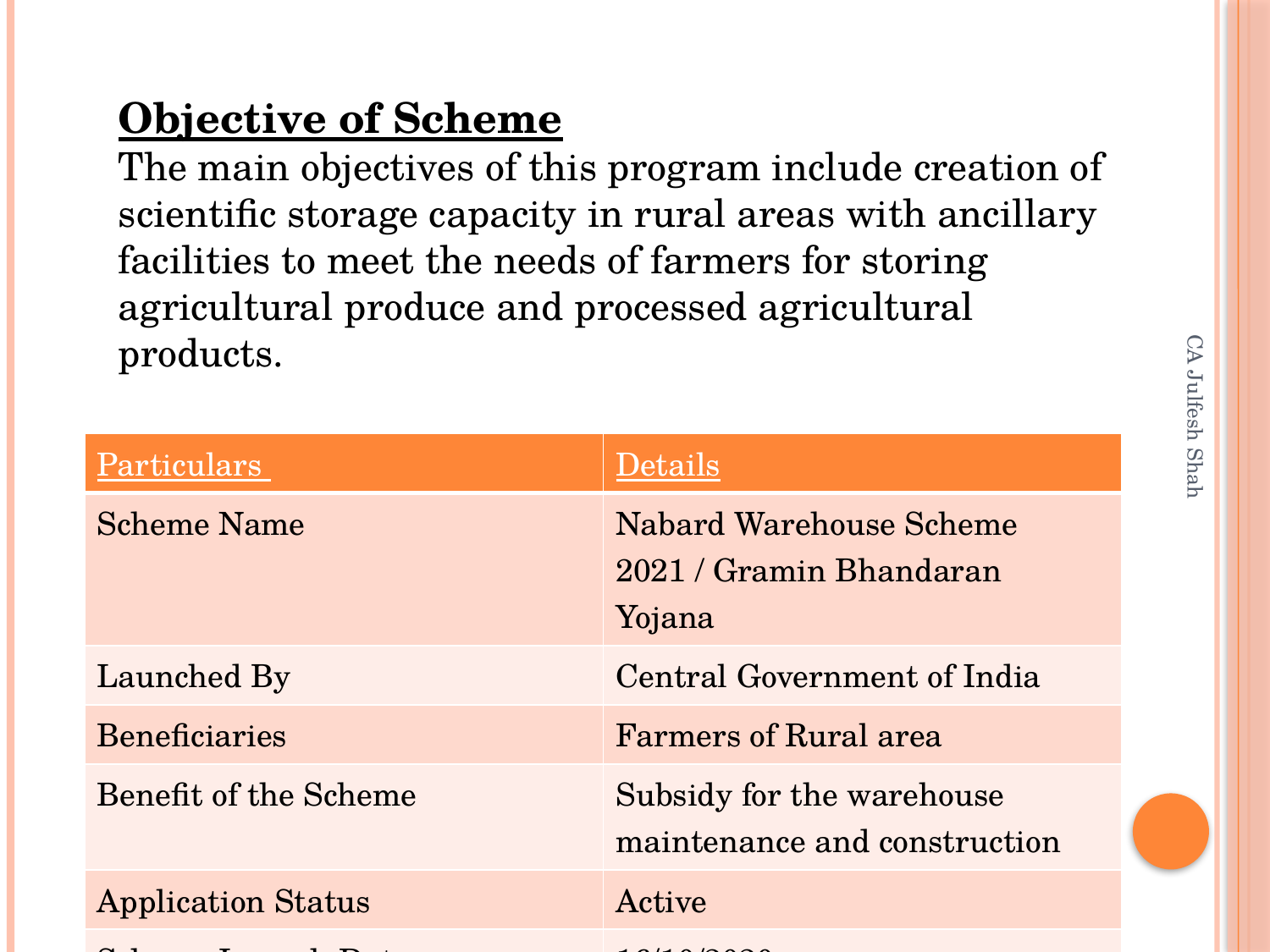

Objective of Scheme
The main objectives of this program include creation of scientific storage capacity in rural areas with ancillary facilities to meet the needs of farmers for storing agricultural produce and processed agricultural products.
| Particulars | Details |
| --- | --- |
| Scheme Name | Nabard Warehouse Scheme 2021 / Gramin Bhandaran Yojana |
| Launched By | Central Government of India |
| Beneficiaries | Farmers of Rural area |
| Benefit of the Scheme | Subsidy for the warehouse maintenance and construction |
| Application Status | Active |
| Scheme Launch Date | 16/10/2020 |
CA Julfesh Shah